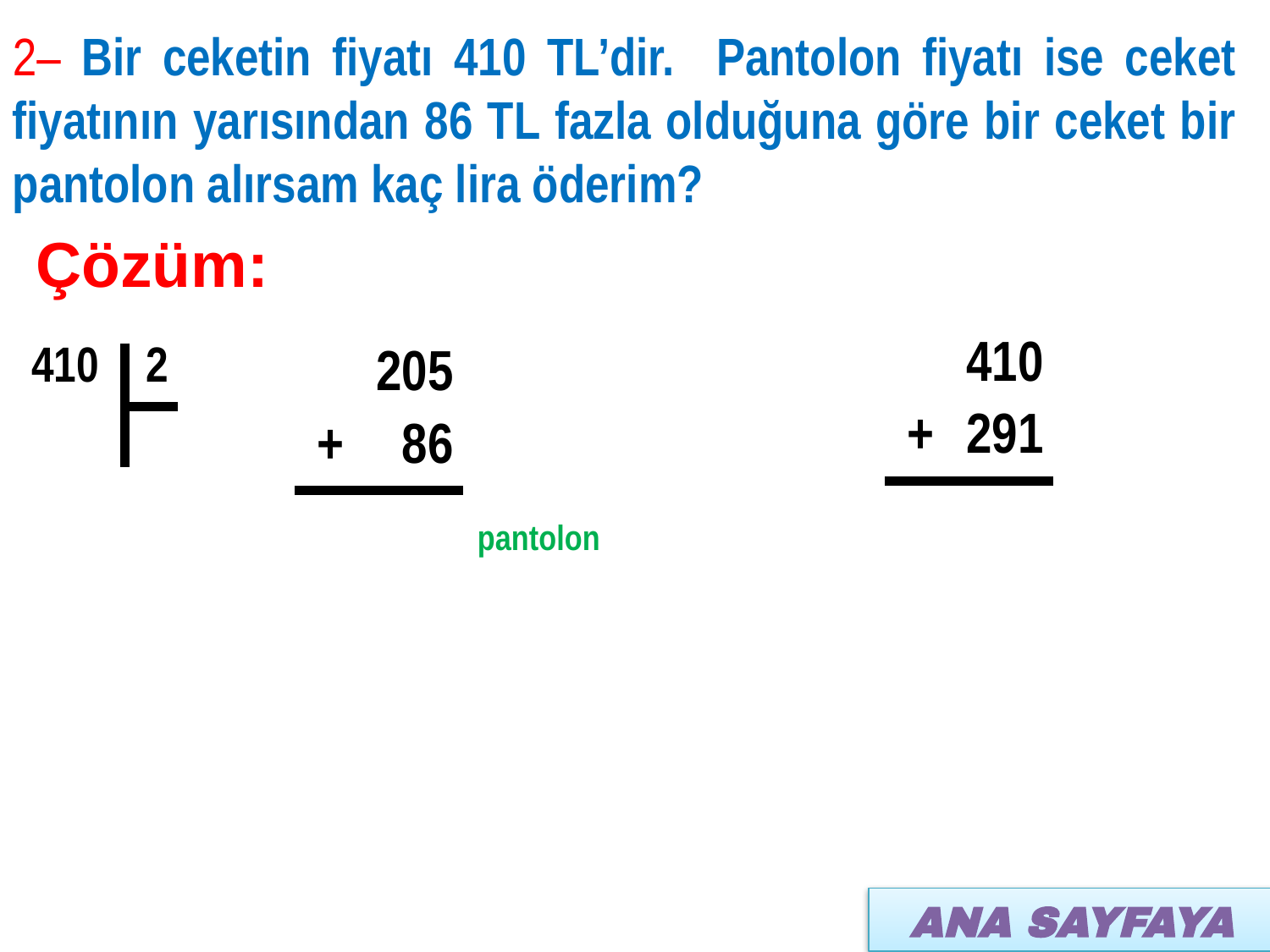

2– Bir ceketin fiyatı 410 TL’dir.  Pantolon fiyatı ise ceket fiyatının yarısından 86 TL fazla olduğuna göre bir ceket bir pantolon alırsam kaç lira öderim?
Çözüm:
|  | 410 |
| --- | --- |
| + | 291 |
| 410 | 2 |
| --- | --- |
|  |  |
|  | 205 |
| --- | --- |
| + | 86 |
pantolon
ANA SAYFAYA